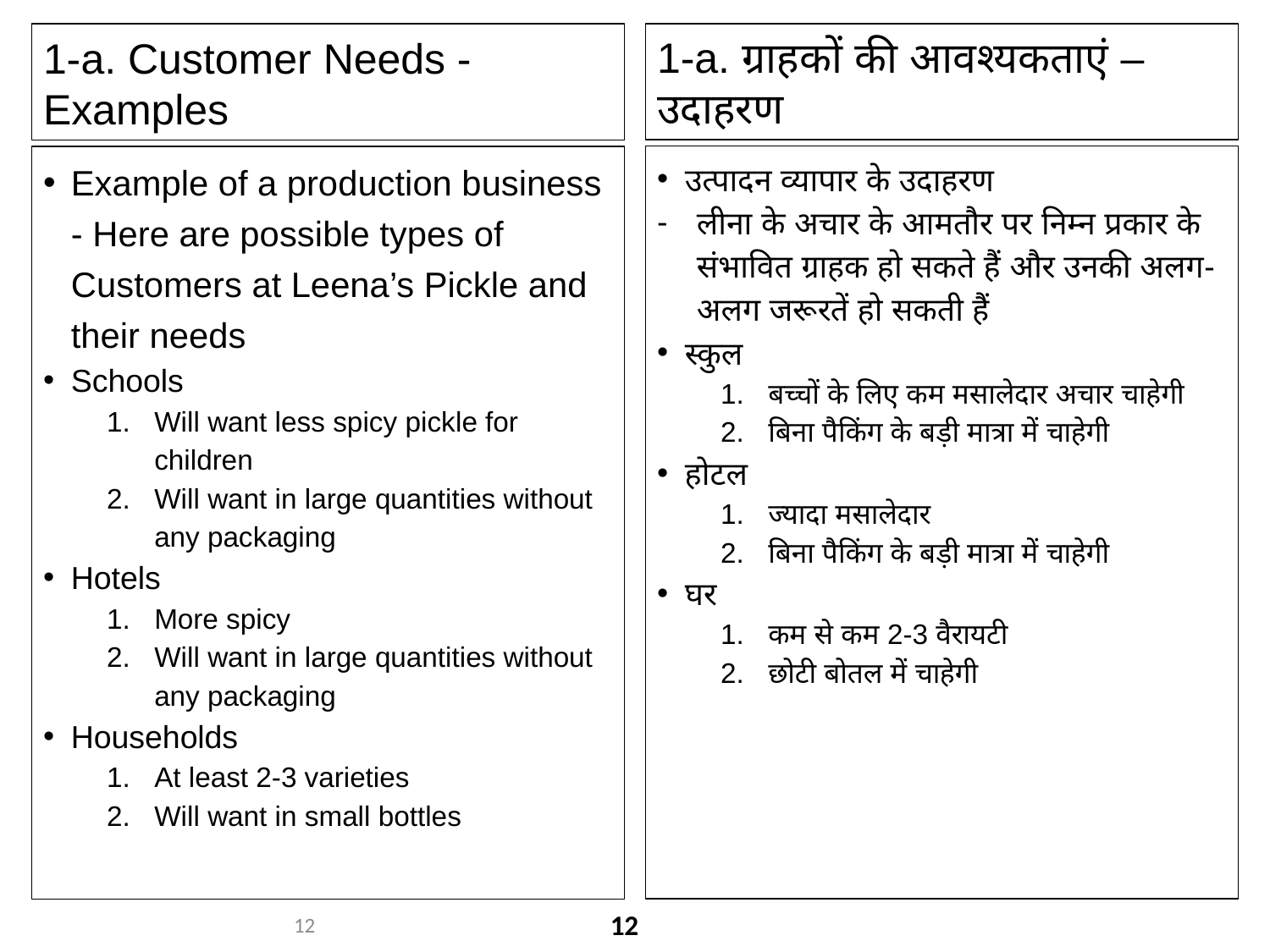

1-a. ग्राहकों की आवश्यकताएं – उदाहरण
1-a. Customer Needs - Examples
उत्पादन व्यापार के उदाहरण
लीना के अचार के आमतौर पर निम्न प्रकार के संभावित ग्राहक हो सकते हैं और उनकी अलग-अलग जरूरतें हो सकती हैं
स्कुल
बच्चों के लिए कम मसालेदार अचार चाहेगी
बिना पैकिंग के बड़ी मात्रा में चाहेगी
होटल
ज्यादा मसालेदार
बिना पैकिंग के बड़ी मात्रा में चाहेगी
घर
कम से कम 2-3 वैरायटी
छोटी बोतल में चाहेगी

Example of a production business - Here are possible types of Customers at Leena’s Pickle and their needs
Schools
Will want less spicy pickle for children
Will want in large quantities without any packaging
Hotels
More spicy
Will want in large quantities without any packaging
Households
At least 2-3 varieties
Will want in small bottles
12
12